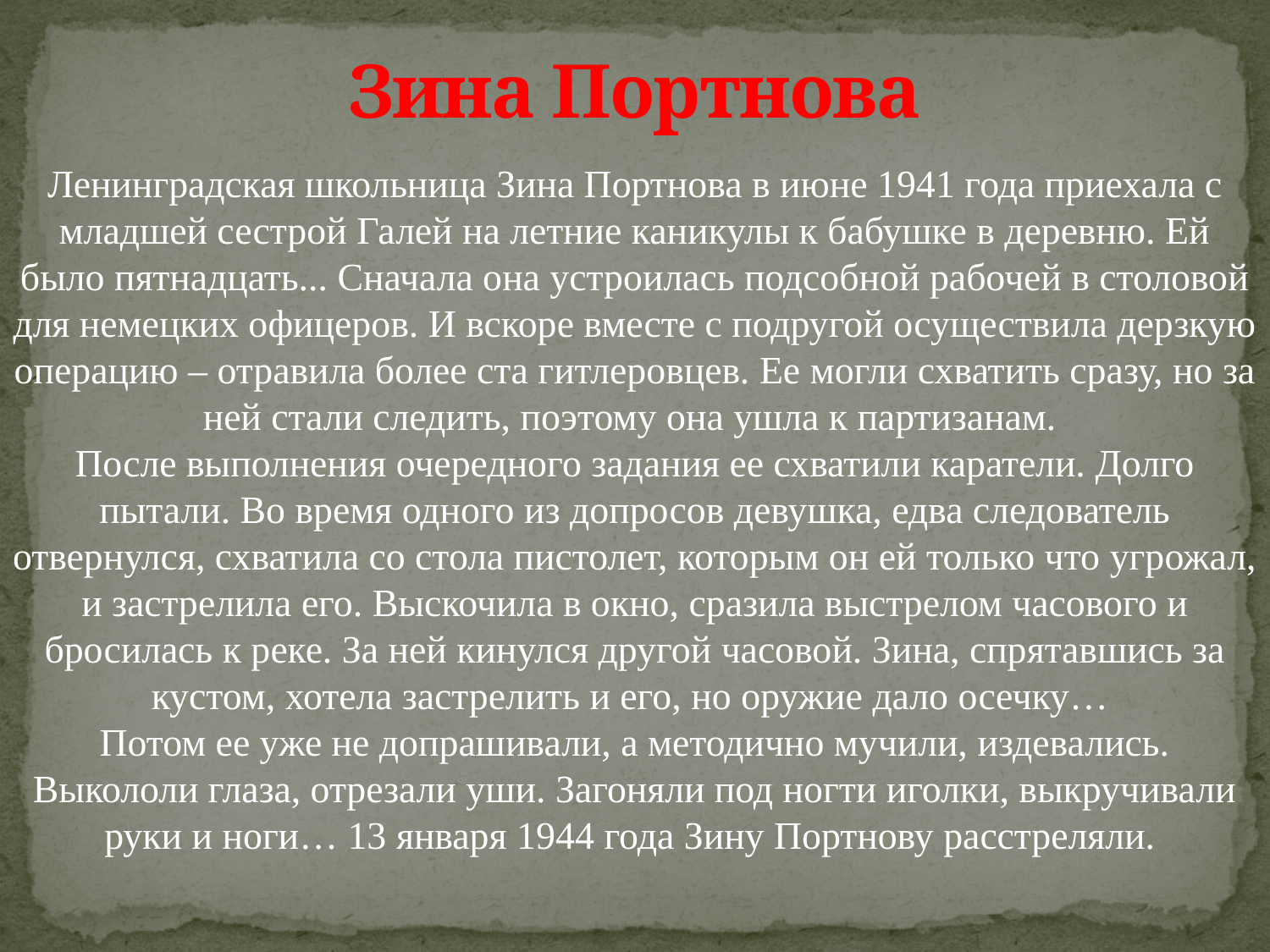

# Зина Портнова
Ленинградская школьница Зина Портнова в июне 1941 года приехала с младшей сестрой Галей на летние каникулы к бабушке в деревню. Ей было пятнадцать... Сначала она устроилась подсобной рабочей в столовой для немецких офицеров. И вскоре вместе с подругой осуществила дерзкую операцию – отравила более ста гитлеровцев. Ее могли схватить сразу, но за ней стали следить, поэтому она ушла к партизанам.
После выполнения очередного задания ее схватили каратели. Долго пытали. Во время одного из допросов девушка, едва следователь отвернулся, схватила со стола пистолет, которым он ей только что угрожал, и застрелила его. Выскочила в окно, сразила выстрелом часового и бросилась к реке. За ней кинулся другой часовой. Зина, спрятавшись за кустом, хотела застрелить и его, но оружие дало осечку…
Потом ее уже не допрашивали, а методично мучили, издевались. Выкололи глаза, отрезали уши. Загоняли под ногти иголки, выкручивали руки и ноги… 13 января 1944 года Зину Портнову расстреляли.